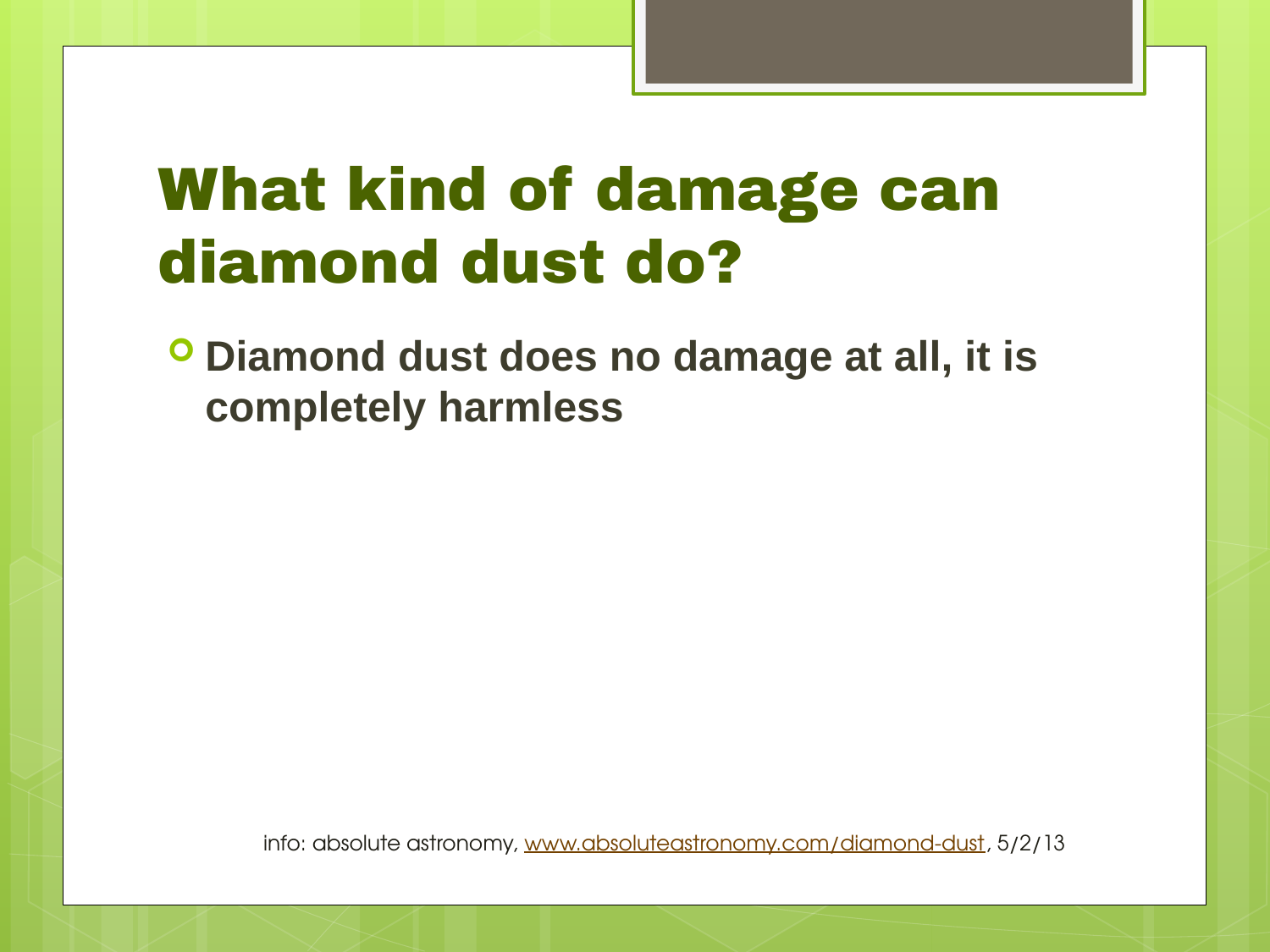

# What kind of damage can diamond dust do?
Diamond dust does no damage at all, it is completely harmless
info: absolute astronomy, www.absoluteastronomy.com/diamond-dust, 5/2/13